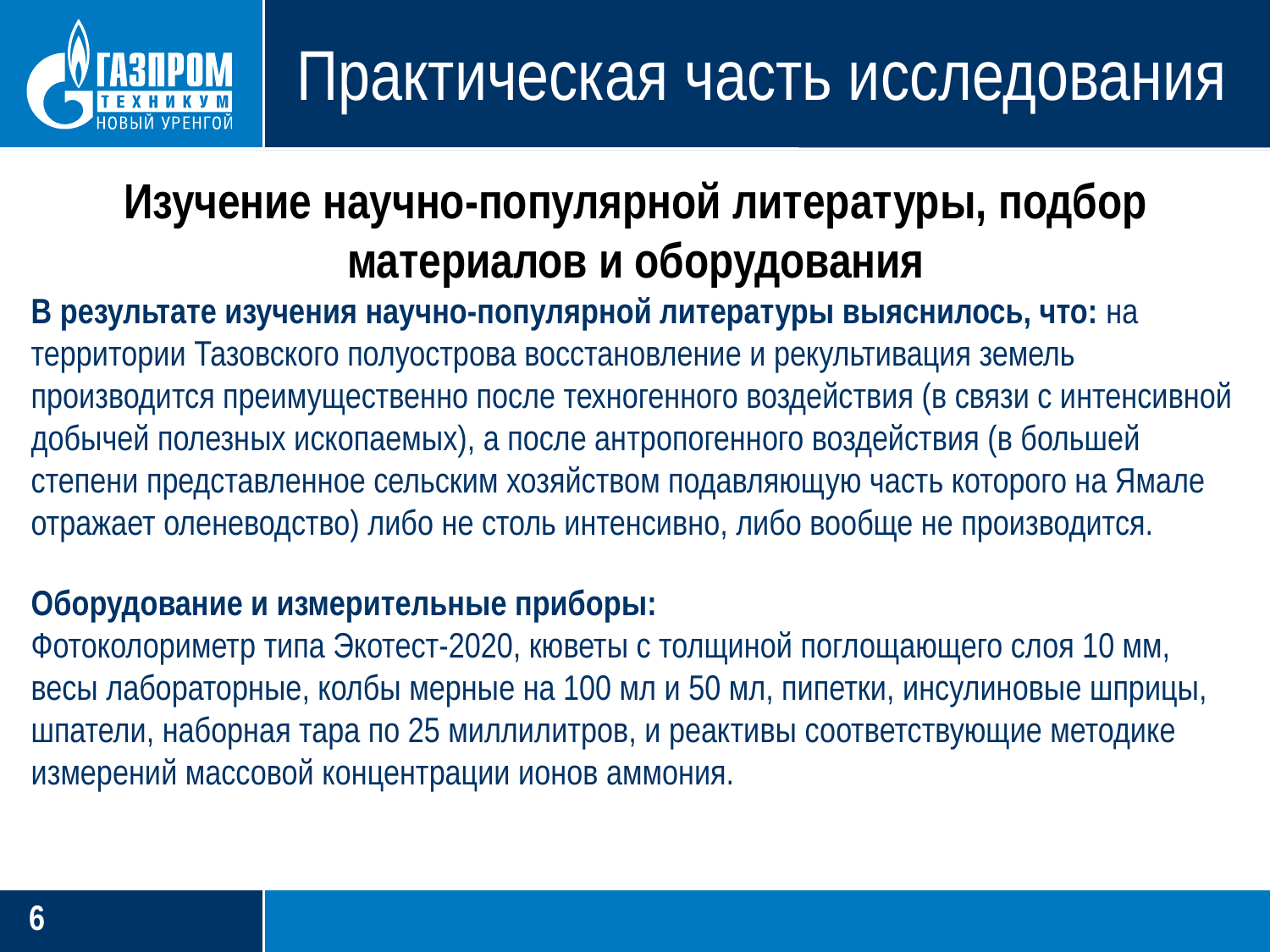

# Практическая часть исследования
Изучение научно-популярной литературы, подбор материалов и оборудования
В результате изучения научно-популярной литературы выяснилось, что: на территории Тазовского полуострова восстановление и рекультивация земель производится преимущественно после техногенного воздействия (в связи с интенсивной добычей полезных ископаемых), а после антропогенного воздействия (в большей степени представленное сельским хозяйством подавляющую часть которого на Ямале отражает оленеводство) либо не столь интенсивно, либо вообще не производится.

Оборудование и измерительные приборы:
Фотоколориметр типа Экотест-2020, кюветы с толщиной поглощающего слоя 10 мм, весы лабораторные, колбы мерные на 100 мл и 50 мл, пипетки, инсулиновые шприцы, шпатели, наборная тара по 25 миллилитров, и реактивы соответствующие методике измерений массовой концентрации ионов аммония.
6